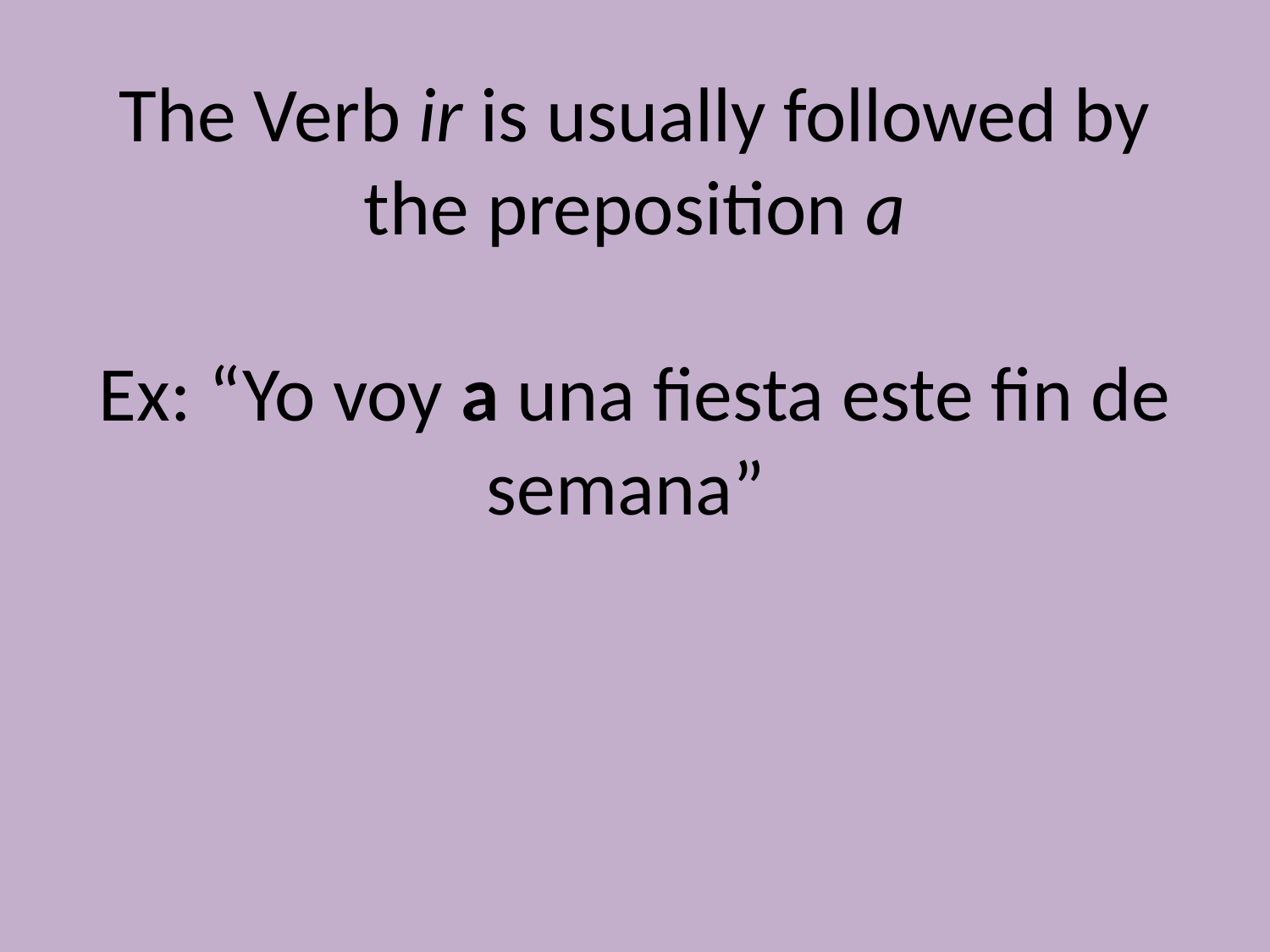

# The Verb ir is usually followed by the preposition a Ex: “Yo voy a una fiesta este fin de semana”